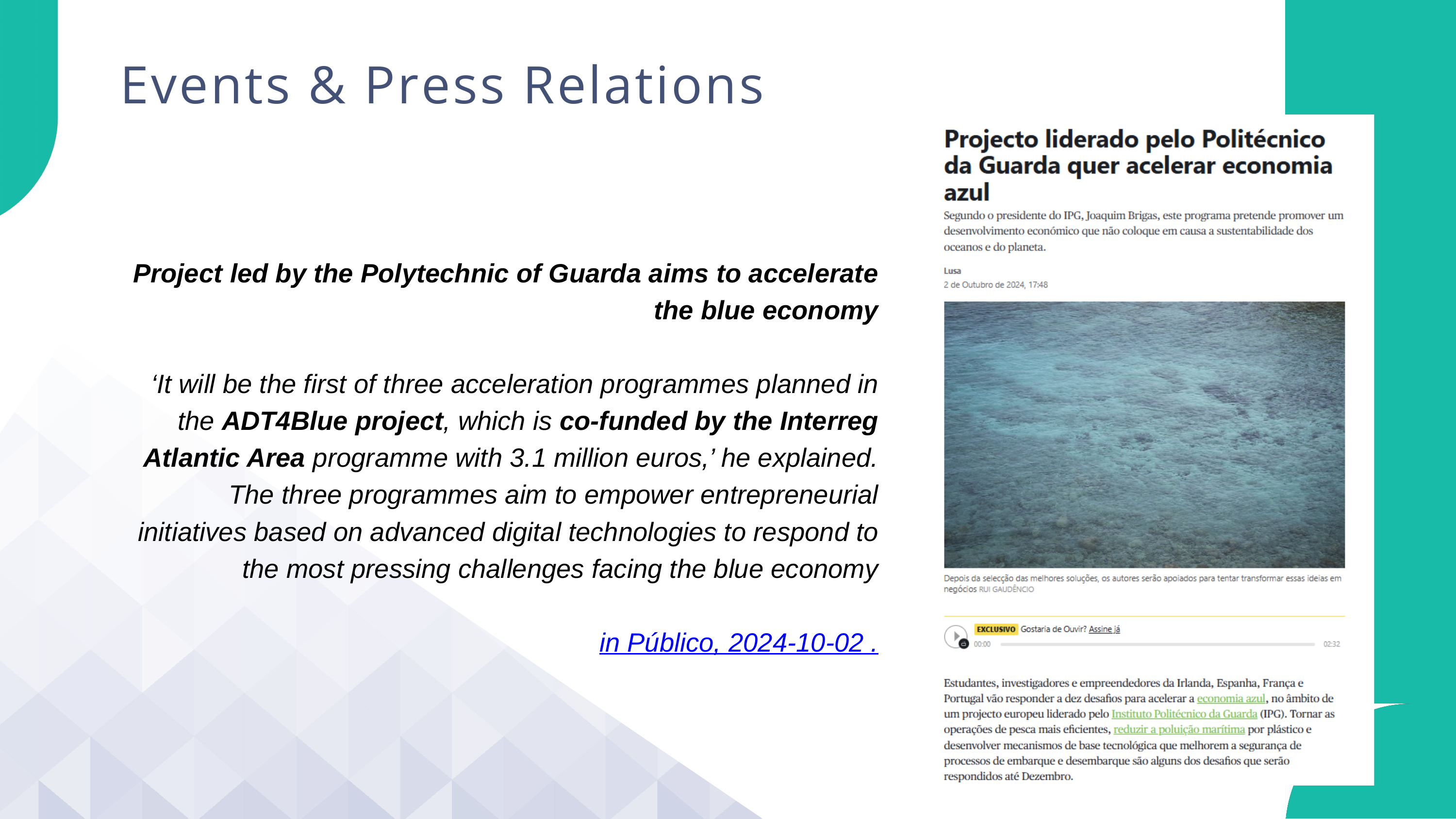

Events & Press Relations

Project led by the Polytechnic of Guarda aims to accelerate the blue economy

‘It will be the first of three acceleration programmes planned in the ADT4Blue project, which is co-funded by the Interreg Atlantic Area programme with 3.1 million euros,’ he explained. The three programmes aim to empower entrepreneurial initiatives based on advanced digital technologies to respond to the most pressing challenges facing the blue economy

in Público, 2024-10-02 .